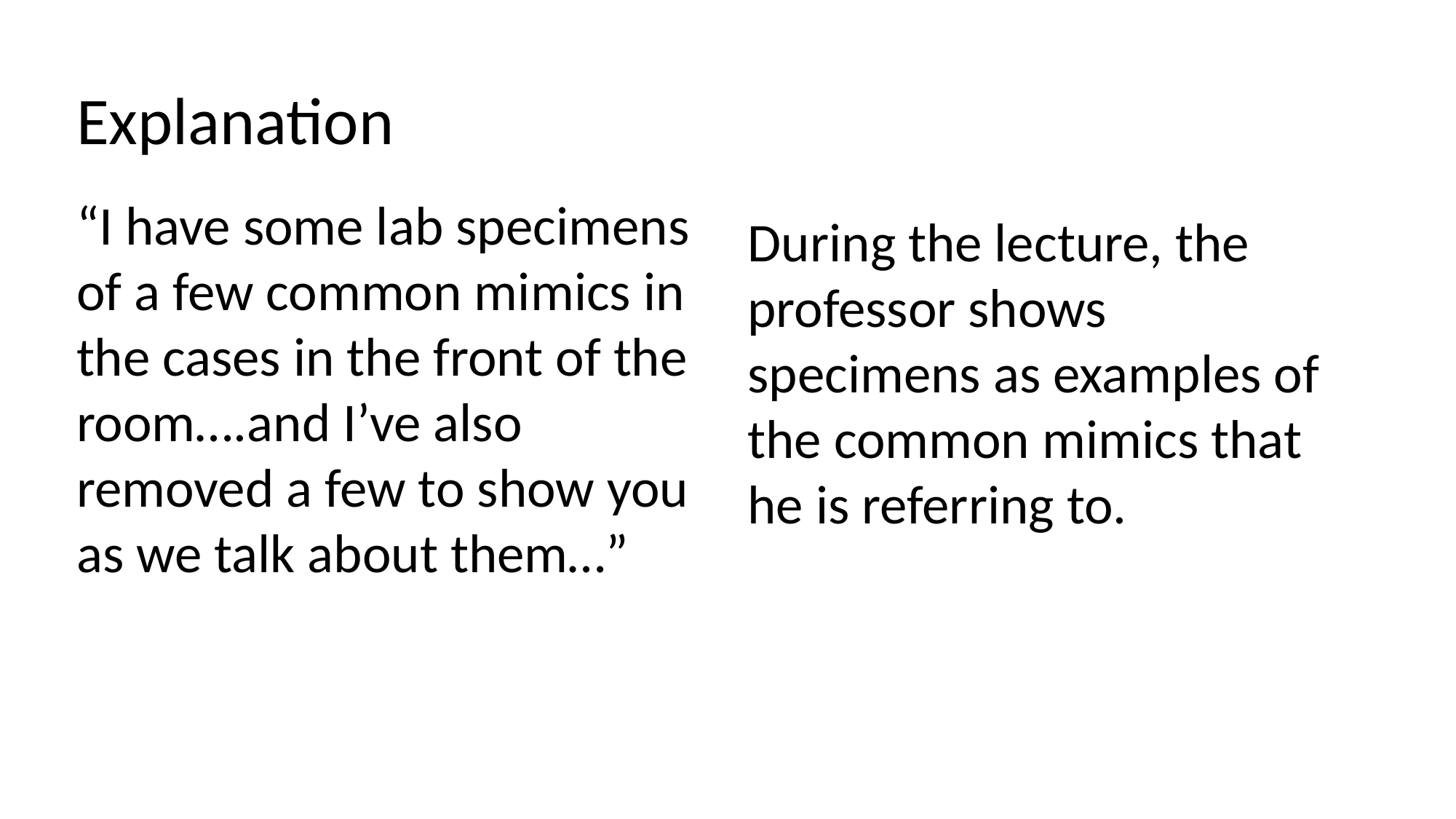

# Explanation
“I have some lab specimens of a few common mimics in the cases in the front of the room….and I’ve also removed a few to show you as we talk about them…”
During the lecture, the professor shows specimens as examples of the common mimics that he is referring to.